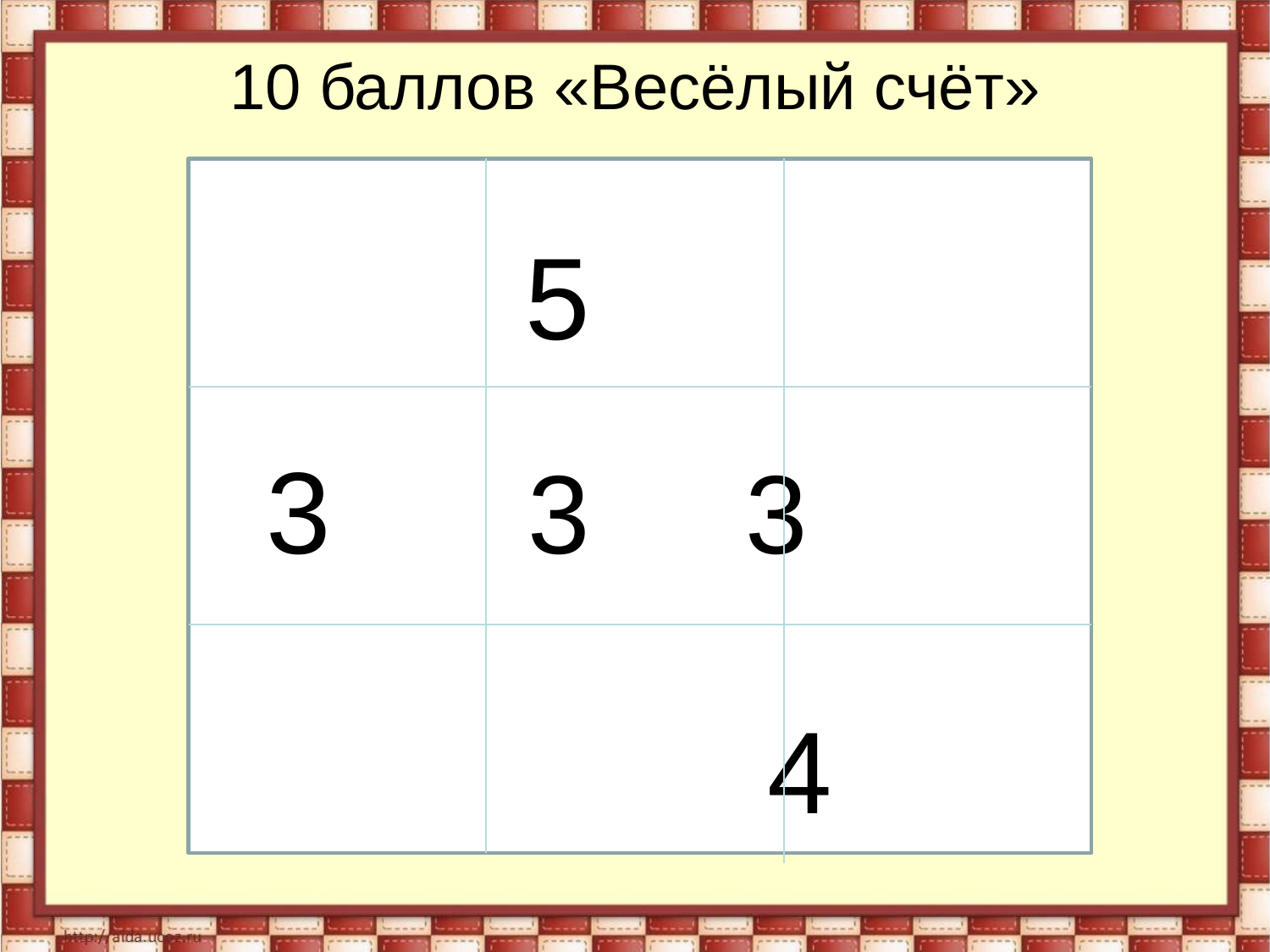

# 10 баллов «Весёлый счёт»

              5

      3                   3     3

                                                                   4